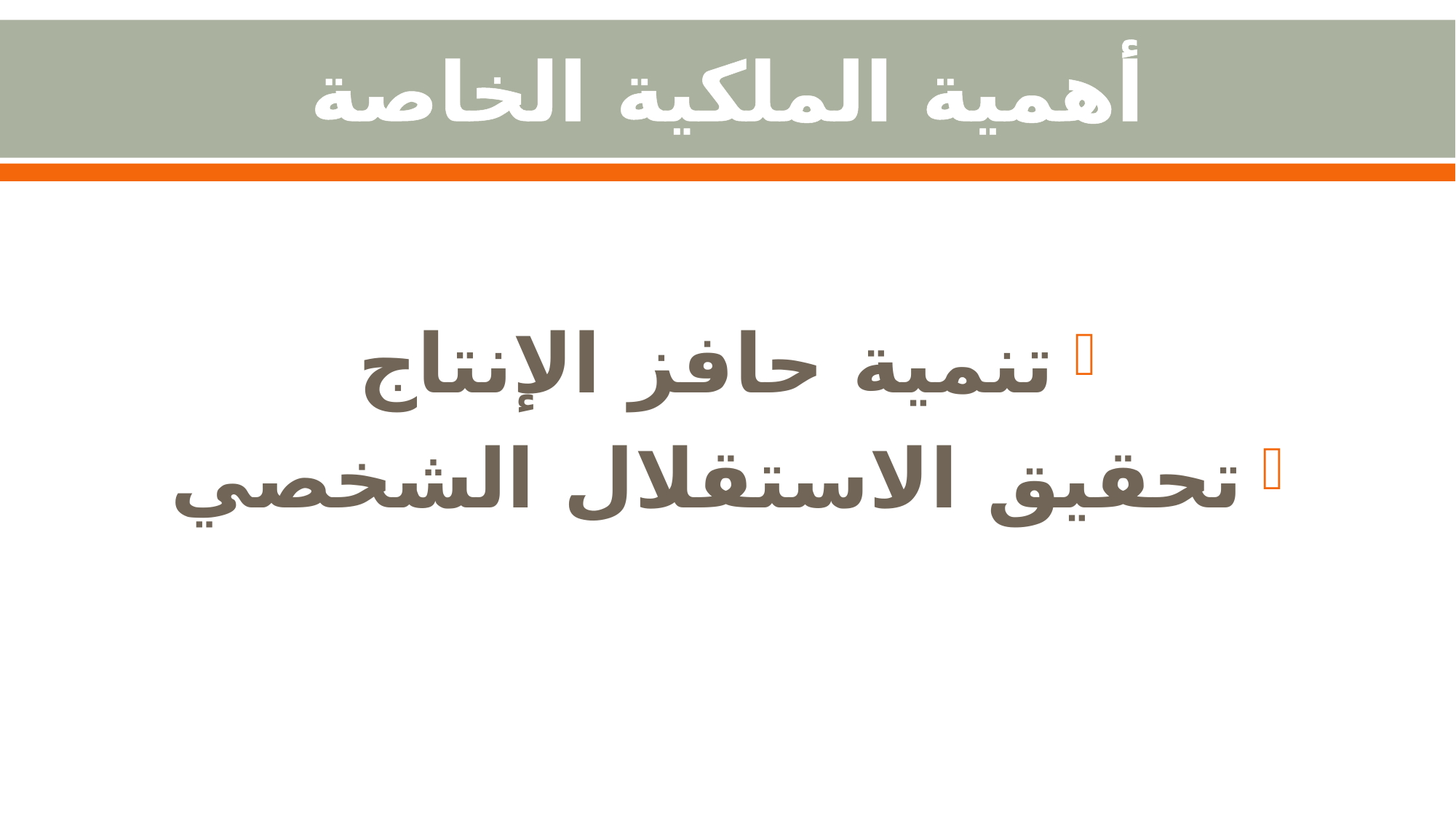

# أهمية الملكية الخاصة

تنمية حافز الإنتاج
تحقيق الاستقلال الشخصي